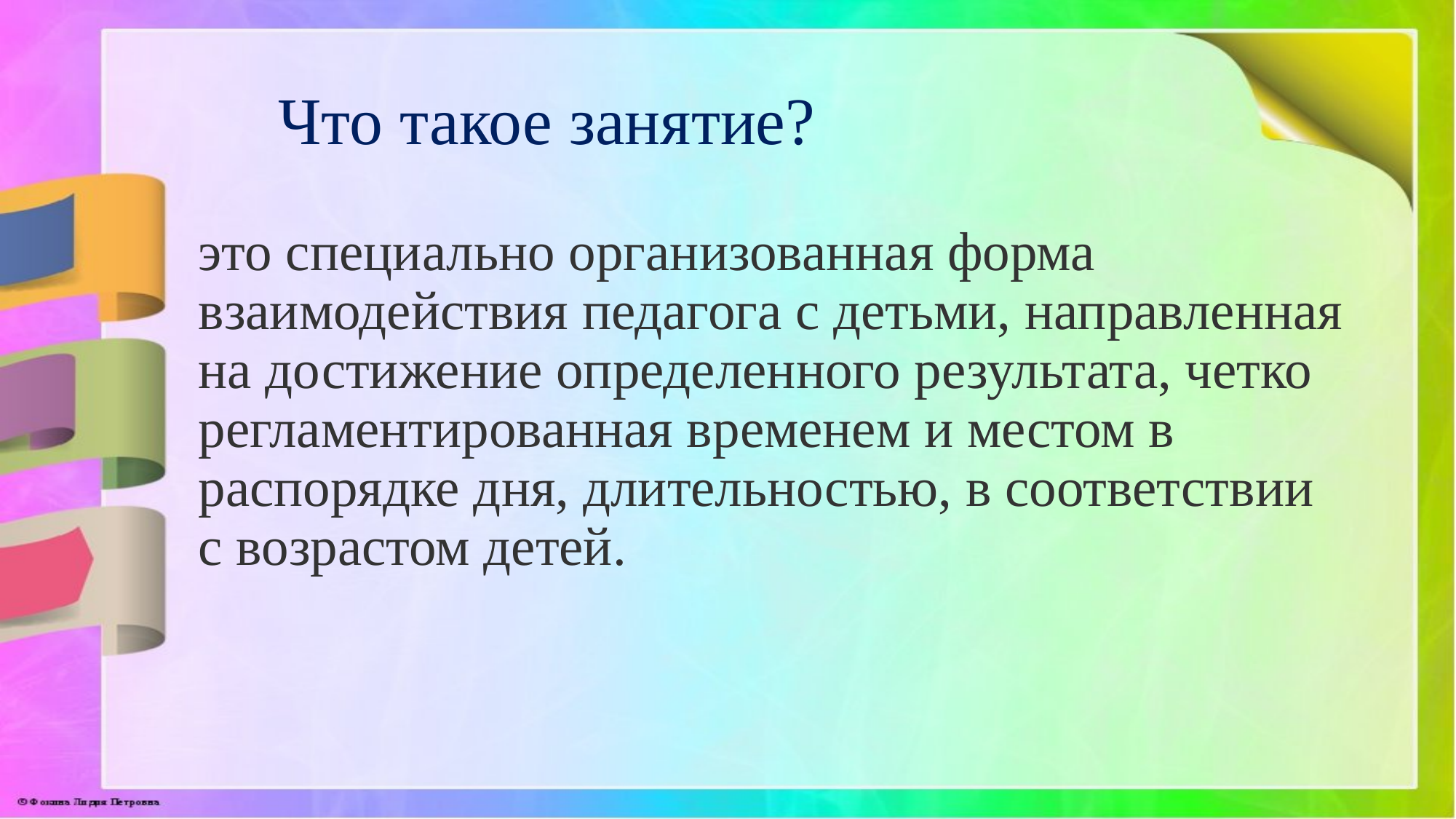

# Что такое занятие?
это специально организованная форма взаимодействия педагога с детьми, направленная на достижение определенного результата, четко регламентированная временем и местом в распорядке дня, длительностью, в соответствии с возрастом детей.